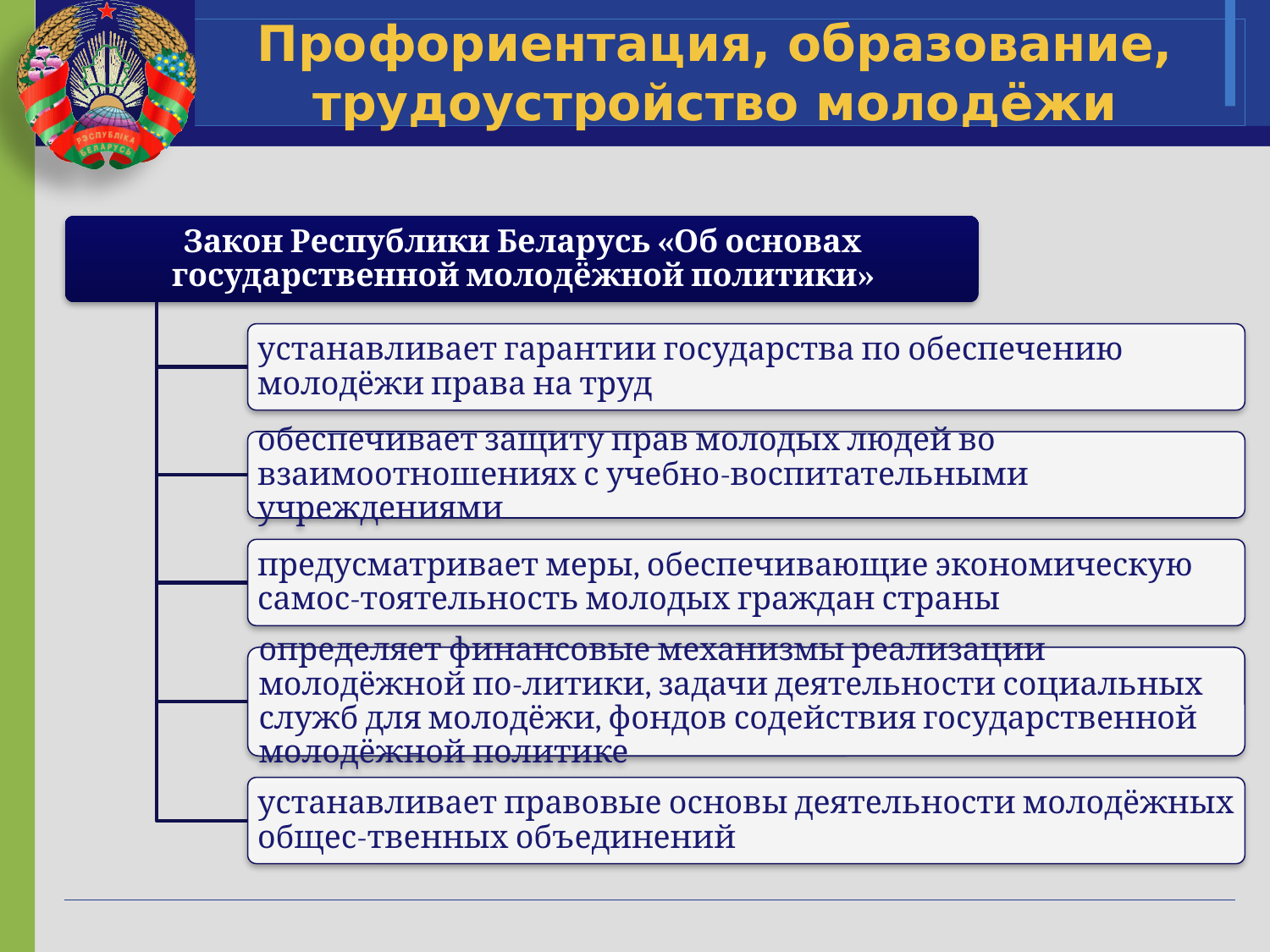

# Профориентация, образование, трудоустройство молодёжи
Закон Республики Беларусь «Об основах государственной молодёжной политики»
устанавливает гарантии государства по обеспечению молодёжи права на труд
обеспечивает защиту прав молодых людей во взаимоотношениях с учебно-воспитательными учреждениями
предусматривает меры, обеспечивающие экономическую самос-тоятельность молодых граждан страны
определяет финансовые механизмы реализации молодёжной по-литики, задачи деятельности социальных служб для молодёжи, фондов содействия государственной молодёжной политике
устанавливает правовые основы деятельности молодёжных общес-твенных объединений